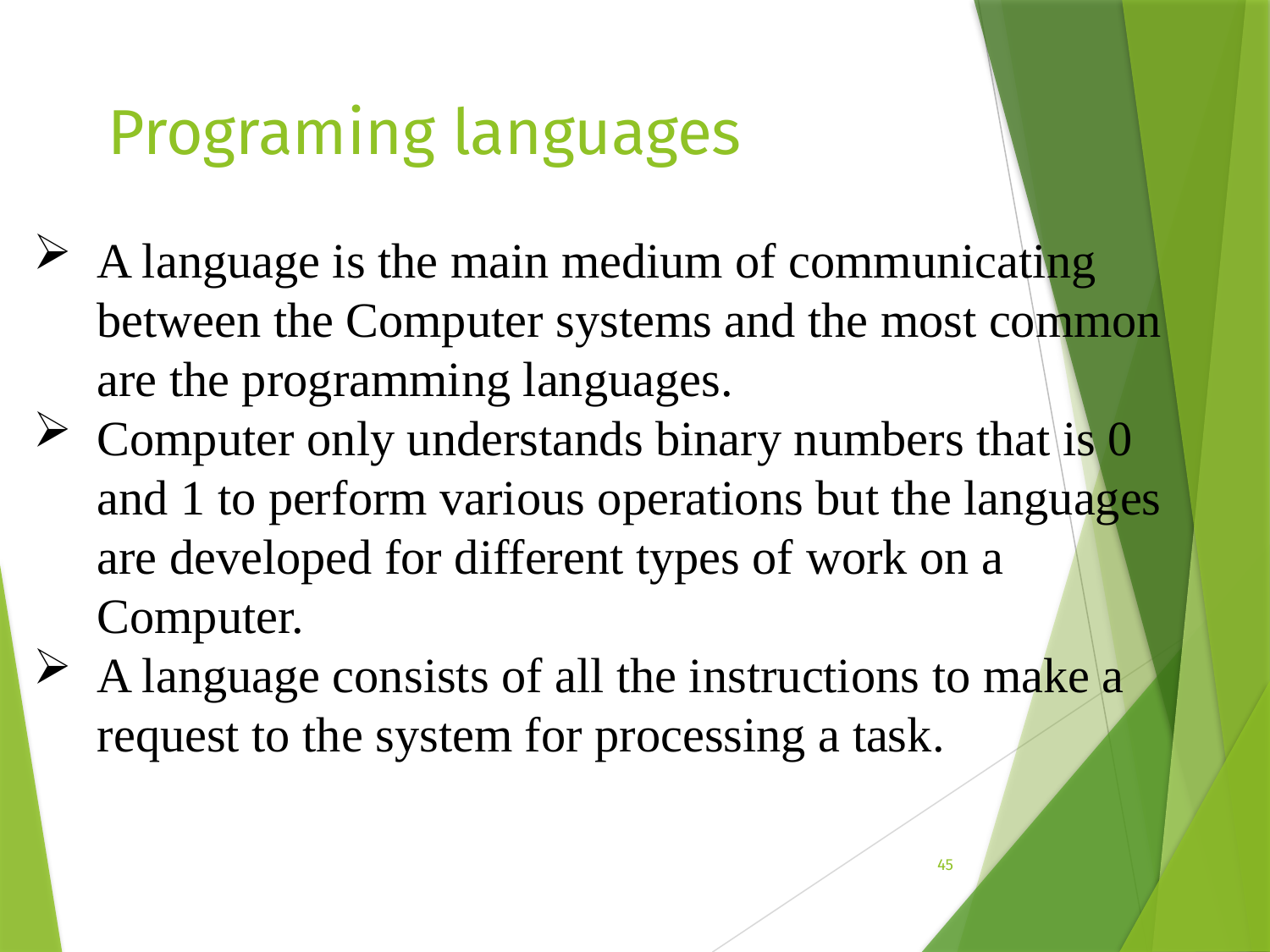

# Programing languages
A language is the main medium of communicating between the Computer systems and the most common are the programming languages.
Computer only understands binary numbers that is 0 and 1 to perform various operations but the languages are developed for different types of work on a Computer.
A language consists of all the instructions to make a request to the system for processing a task.
45